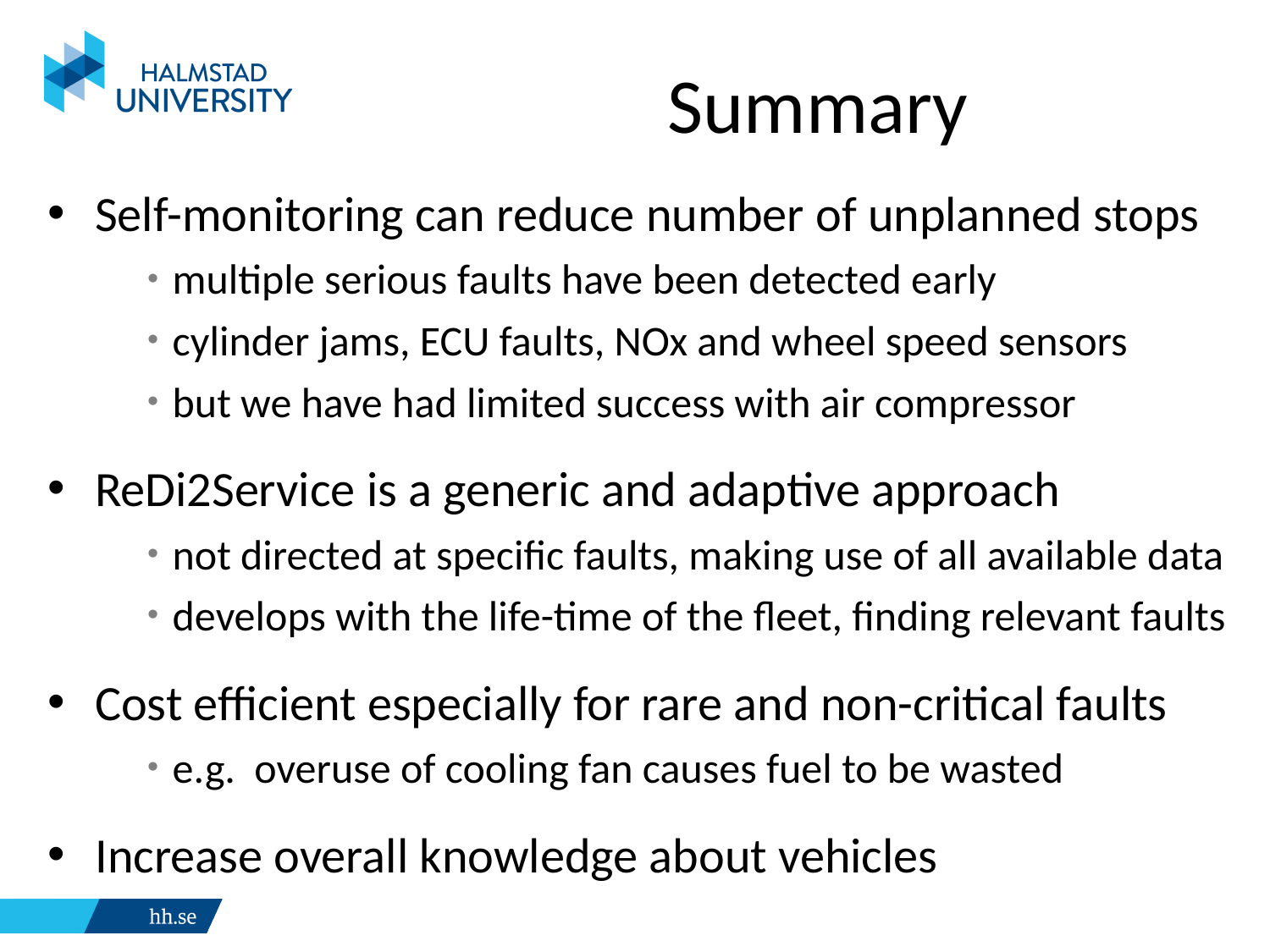

# Summary
Self-monitoring can reduce number of unplanned stops
multiple serious faults have been detected early
cylinder jams, ECU faults, NOx and wheel speed sensors
but we have had limited success with air compressor
ReDi2Service is a generic and adaptive approach
not directed at specific faults, making use of all available data
develops with the life-time of the fleet, finding relevant faults
Cost efficient especially for rare and non-critical faults
e.g.  overuse of cooling fan causes fuel to be wasted
Increase overall knowledge about vehicles